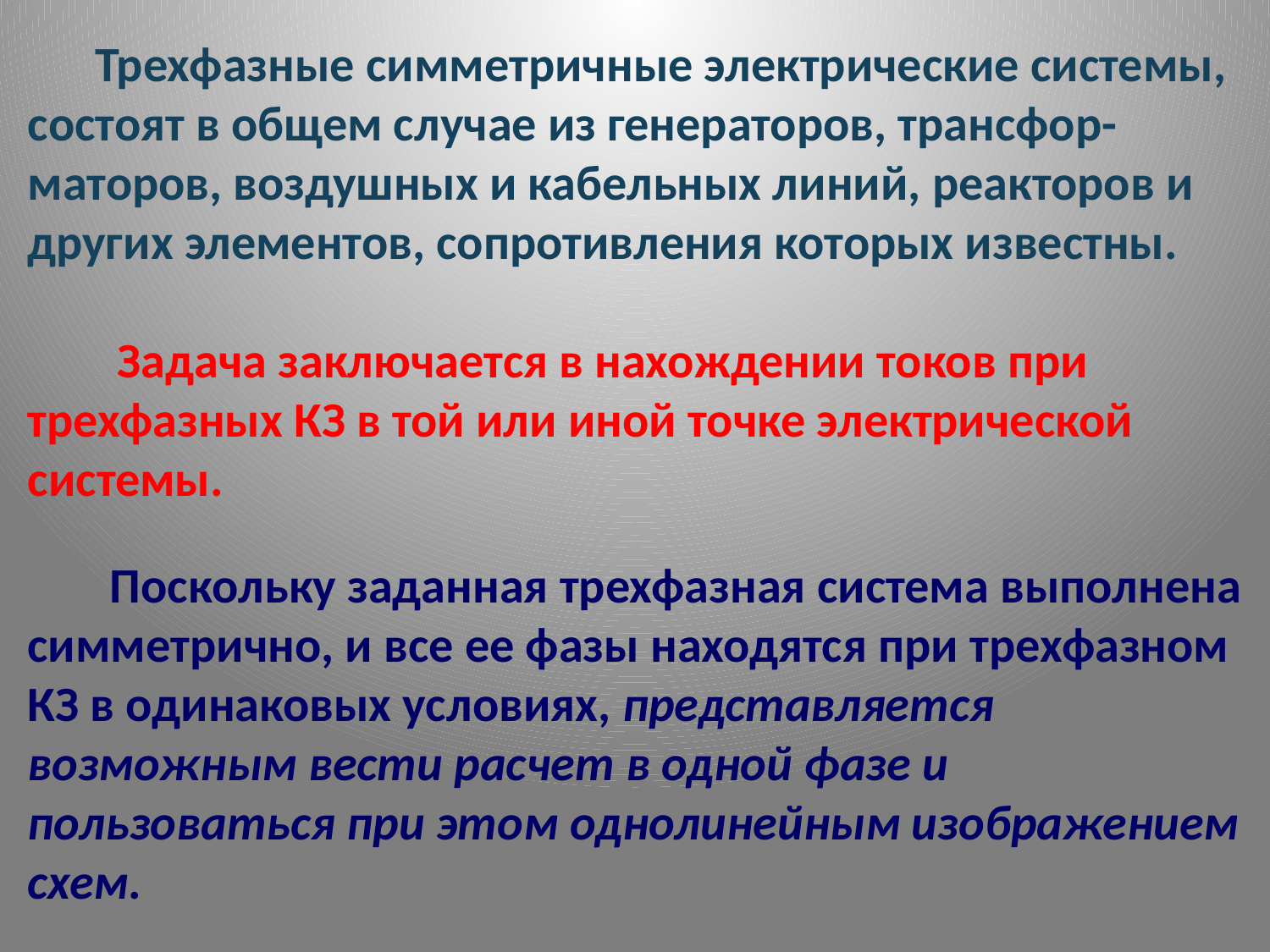

# Трехфазные симметричные электрические системы, состоят в общем случае из генераторов, трансфор-маторов, воздушных и кабельных линий, реакторов и других элементов, сопротивления которых известны. Задача заключается в нахождении токов при трехфазных КЗ в той или иной точке электрической системы.
      Поскольку заданная трехфазная система выполнена симметрично, и все ее фазы находятся при трехфазном КЗ в одинаковых условиях, представляется возможным вести расчет в одной фазе и пользоваться при этом однолинейным изображением схем.